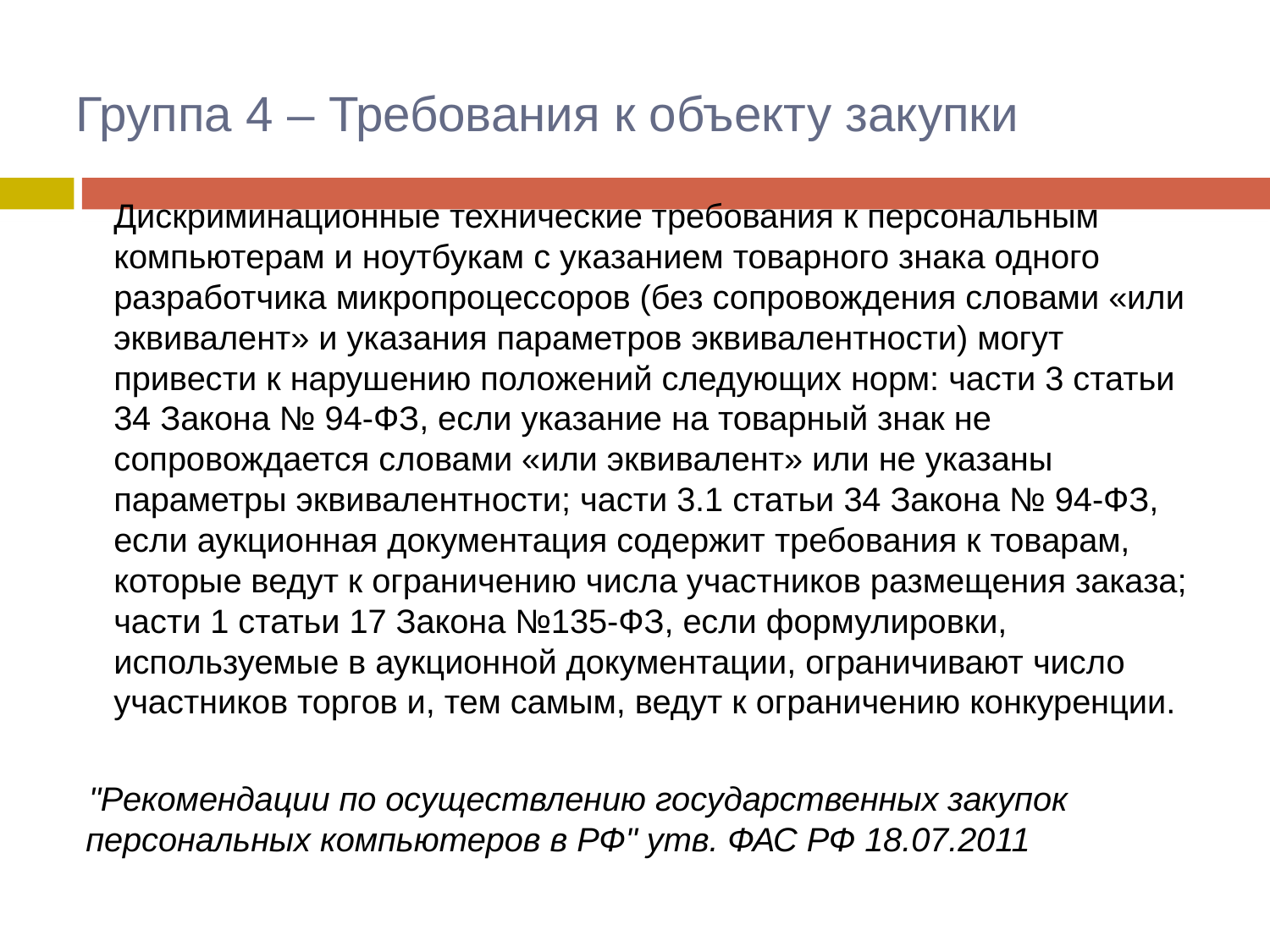

# Группа 4 – Требования к объекту закупки

	Дискриминационные технические требования к персональным компьютерам и ноутбукам c указанием товарного знака одного разработчика микропроцессоров (без сопровождения словами «или эквивалент» и указания параметров эквивалентности) могут привести к нарушению положений следующих норм: части 3 статьи 34 Закона № 94-ФЗ, если указание на товарный знак не сопровождается словами «или эквивалент» или не указаны параметры эквивалентности; части 3.1 статьи 34 Закона № 94-ФЗ, если аукционная документация содержит требования к товарам, которые ведут к ограничению числа участников размещения заказа; части 1 статьи 17 Закона №135-ФЗ, если формулировки, используемые в аукционной документации, ограничивают число участников торгов и, тем самым, ведут к ограничению конкуренции.

"Рекомендации по осуществлению государственных закупок персональных компьютеров в РФ" утв. ФАС РФ 18.07.2011